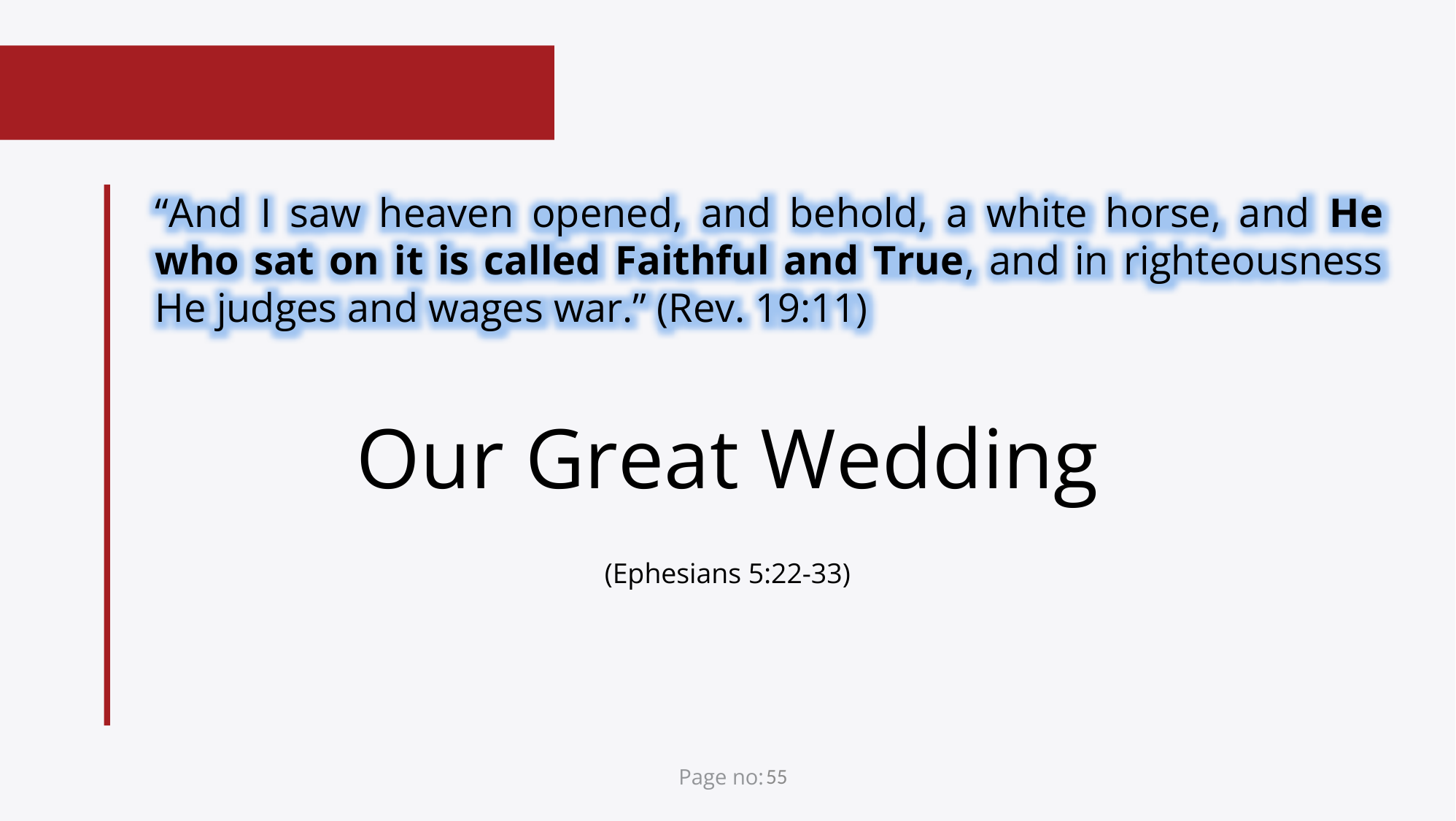

“And I saw heaven opened, and behold, a white horse, and He who sat on it is called Faithful and True, and in righteousness He judges and wages war.” (Rev. 19:11)
Our Great Wedding

(Ephesians 5:22-33)